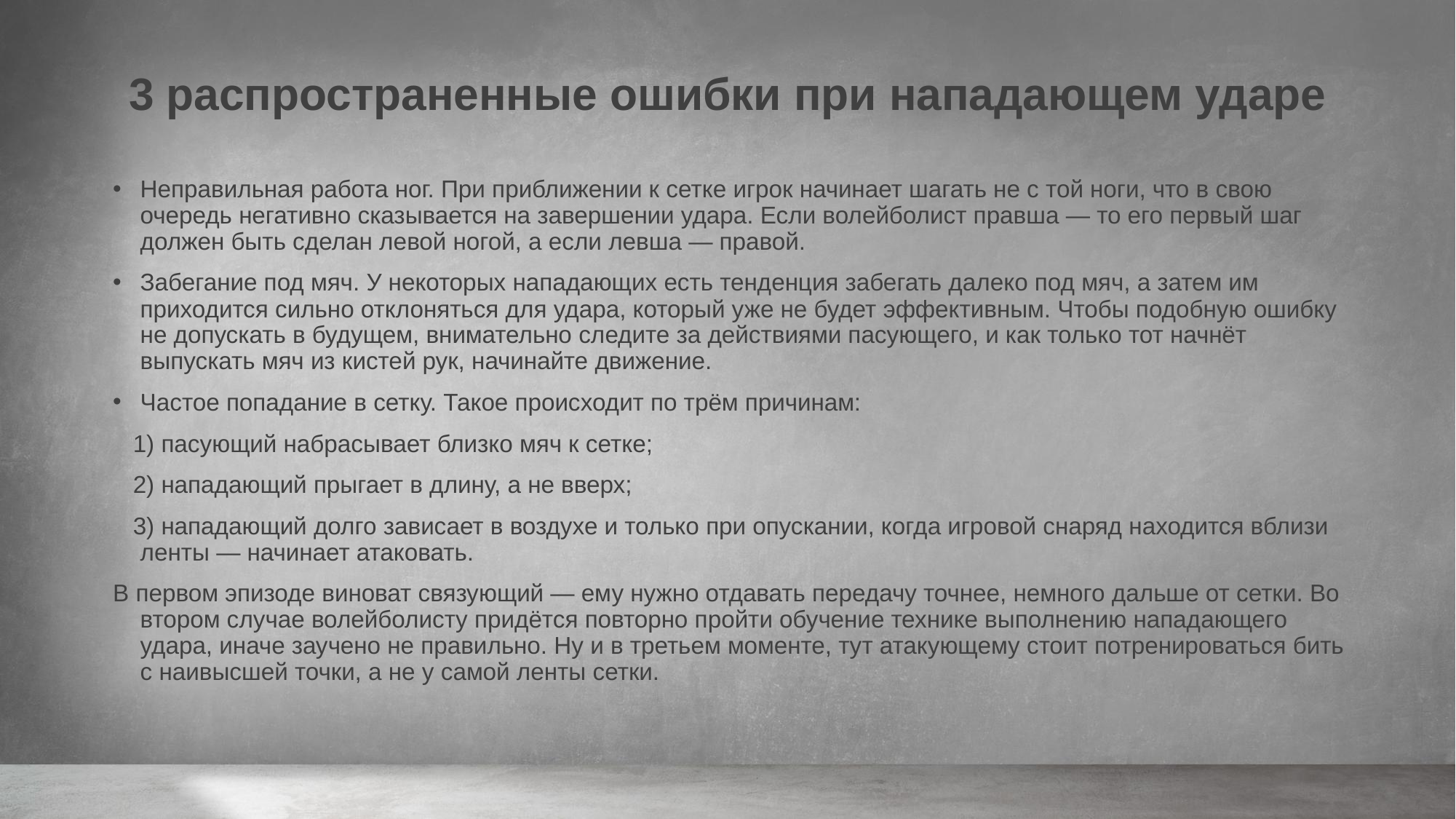

# 3 распространенные ошибки при нападающем ударе
Неправильная работа ног. При приближении к сетке игрок начинает шагать не с той ноги, что в свою очередь негативно сказывается на завершении удара. Если волейболист правша — то его первый шаг должен быть сделан левой ногой, а если левша — правой.
Забегание под мяч. У некоторых нападающих есть тенденция забегать далеко под мяч, а затем им приходится сильно отклоняться для удара, который уже не будет эффективным. Чтобы подобную ошибку не допускать в будущем, внимательно следите за действиями пасующего, и как только тот начнёт выпускать мяч из кистей рук, начинайте движение.
Частое попадание в сетку. Такое происходит по трём причинам:
   1) пасующий набрасывает близко мяч к сетке;
   2) нападающий прыгает в длину, а не вверх;
   3) нападающий долго зависает в воздухе и только при опускании, когда игровой снаряд находится вблизи ленты — начинает атаковать.
В первом эпизоде виноват связующий — ему нужно отдавать передачу точнее, немного дальше от сетки. Во втором случае волейболисту придётся повторно пройти обучение технике выполнению нападающего удара, иначе заучено не правильно. Ну и в третьем моменте, тут атакующему стоит потренироваться бить с наивысшей точки, а не у самой ленты сетки.